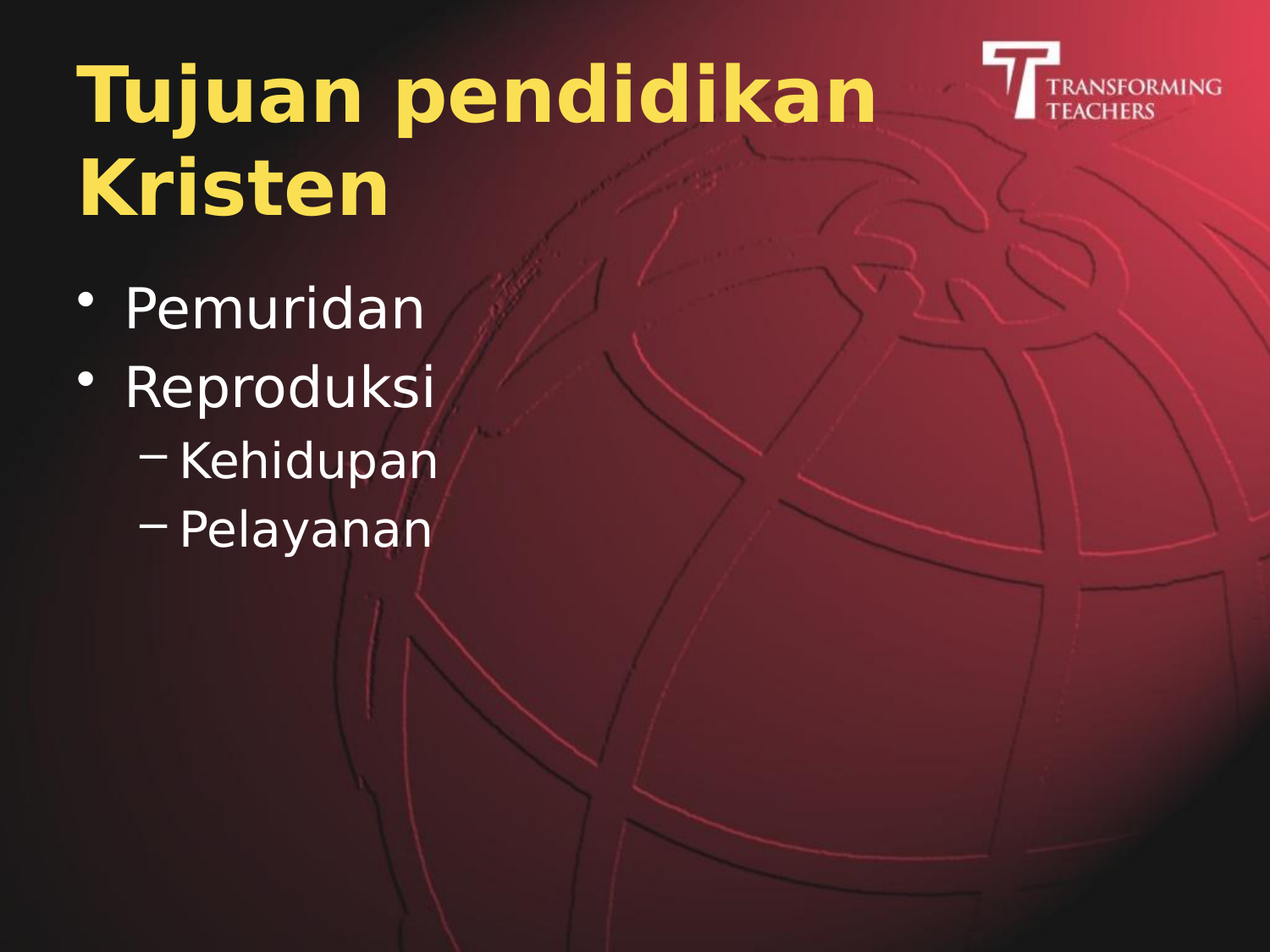

# Tujuan pendidikan Kristen
Pemuridan
Reproduksi
Kehidupan
Pelayanan